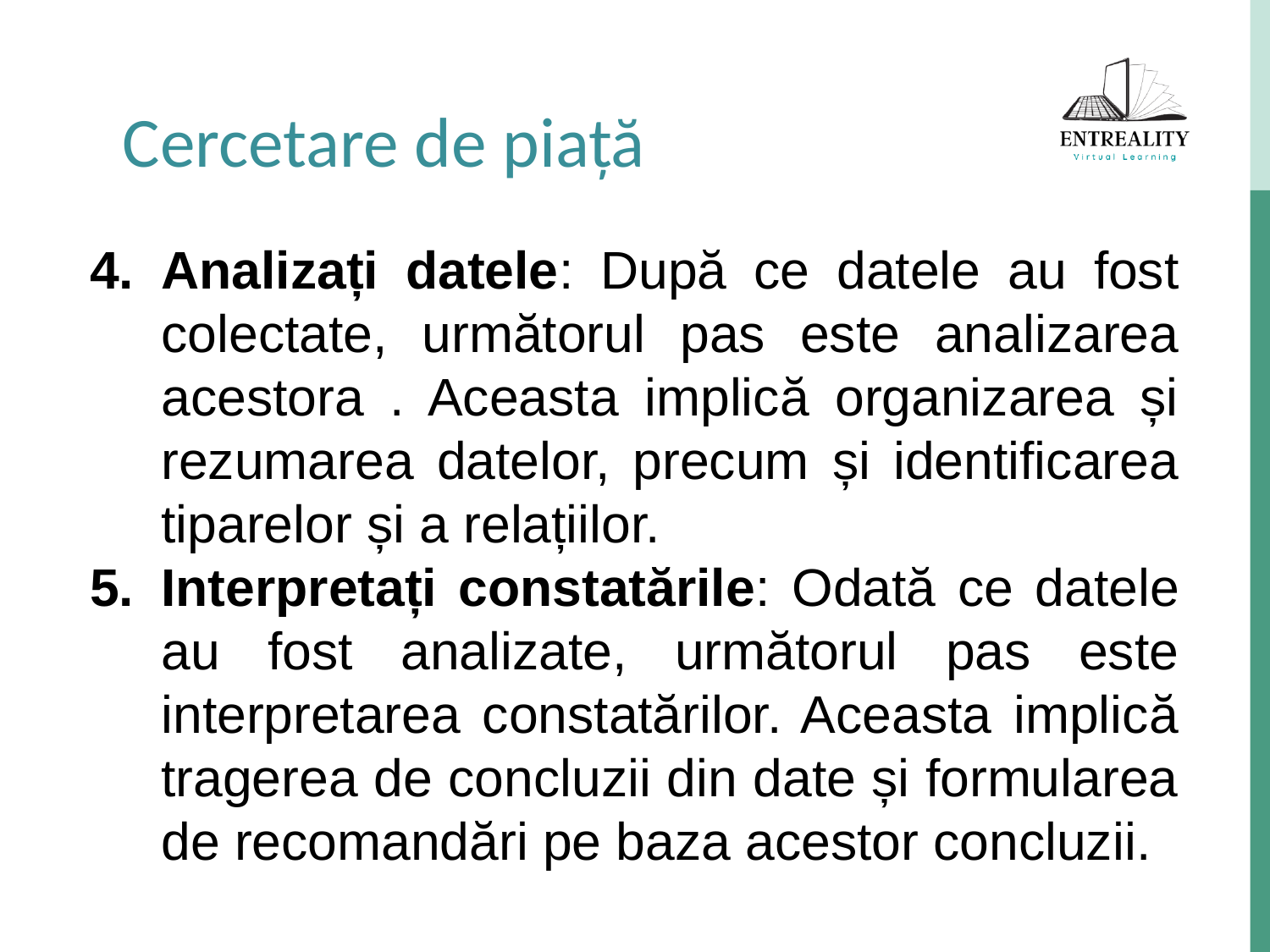

Cercetare de piață
Analizați datele: După ce datele au fost colectate, următorul pas este analizarea acestora . Aceasta implică organizarea și rezumarea datelor, precum și identificarea tiparelor și a relațiilor.
Interpretați constatările: Odată ce datele au fost analizate, următorul pas este interpretarea constatărilor. Aceasta implică tragerea de concluzii din date și formularea de recomandări pe baza acestor concluzii.